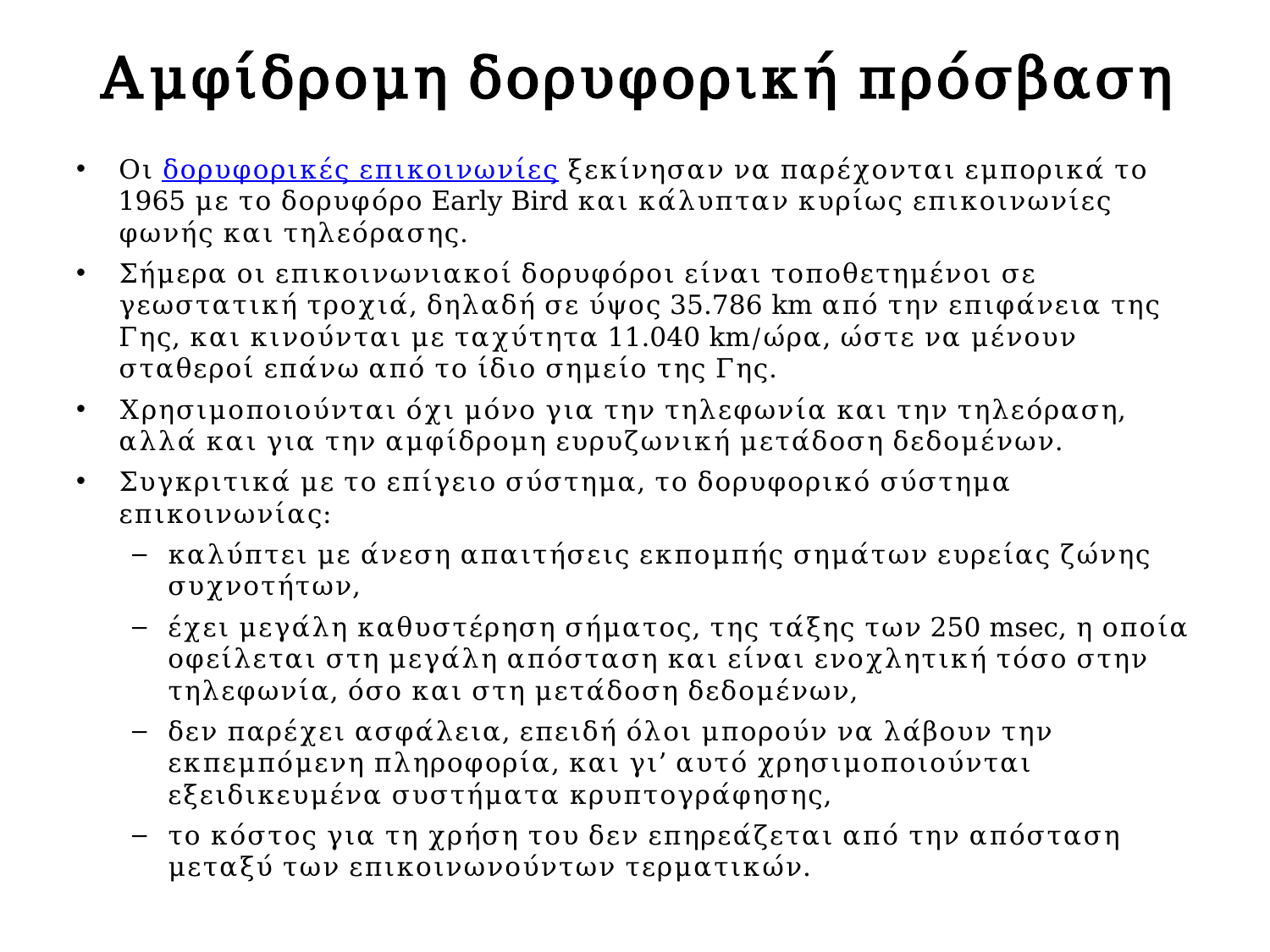

# Αμφίδρομη δορυφορική πρόσβαση
Οι δορυφορικές επικοινωνίες ξεκίνησαν να παρέχονται εμπορικά το 1965 με το δορυφόρο Early Bird και κάλυπταν κυρίως επικοινωνίες φωνής και τηλεόρασης.
Σήμερα οι επικοινωνιακοί δορυφόροι είναι τοποθετημένοι σε γεωστατική τροχιά, δηλαδή σε ύψος 35.786 km από την επιφάνεια της Γης, και κινούνται με ταχύτητα 11.040 km/ώρα, ώστε να μένουν σταθεροί επάνω από το ίδιο σημείο της Γης.
Χρησιμοποιούνται όχι μόνο για την τηλεφωνία και την τηλεόραση, αλλά και για την αμφίδρομη ευρυζωνική μετάδοση δεδομένων.
Συγκριτικά με το επίγειο σύστημα, το δορυφορικό σύστημα επικοινωνίας:
καλύπτει με άνεση απαιτήσεις εκπομπής σημάτων ευρείας ζώνης συχνοτήτων,
έχει μεγάλη καθυστέρηση σήματος, της τάξης των 250 msec, η οποία οφείλεται στη μεγάλη απόσταση και είναι ενοχλητική τόσο στην τηλεφωνία, όσο και στη μετάδοση δεδομένων,
δεν παρέχει ασφάλεια, επειδή όλοι μπορούν να λάβουν την εκπεμπόμενη πληροφορία, και γι’ αυτό χρησιμοποιούνται εξειδικευμένα συστήματα κρυπτογράφησης,
το κόστος για τη χρήση του δεν επηρεάζεται από την απόσταση μεταξύ των επικοινωνούντων τερματικών.